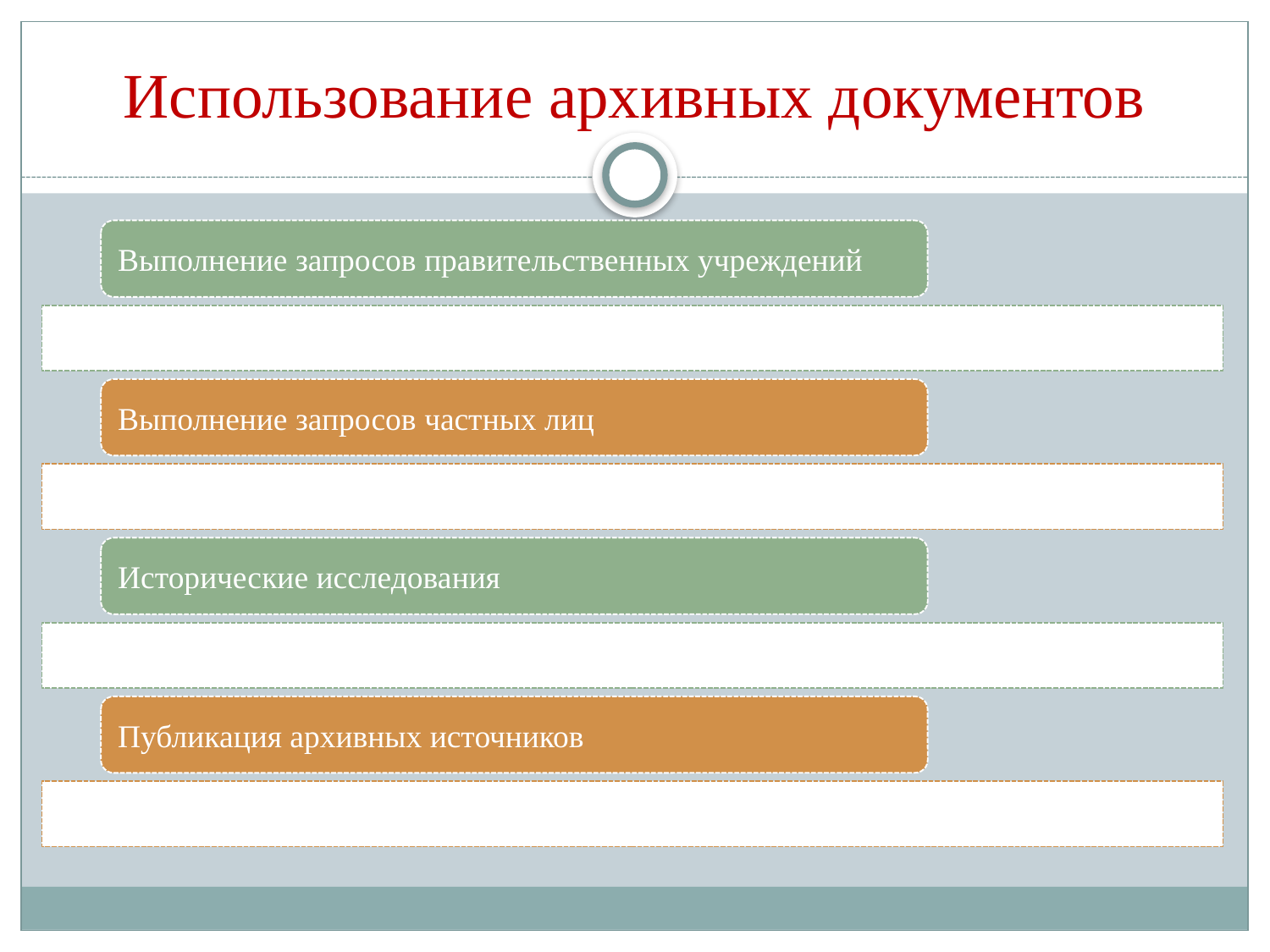

# Использование архивных документов
Выполнение запросов правительственных учреждений
Выполнение запросов частных лиц
Исторические исследования
Публикация архивных источников